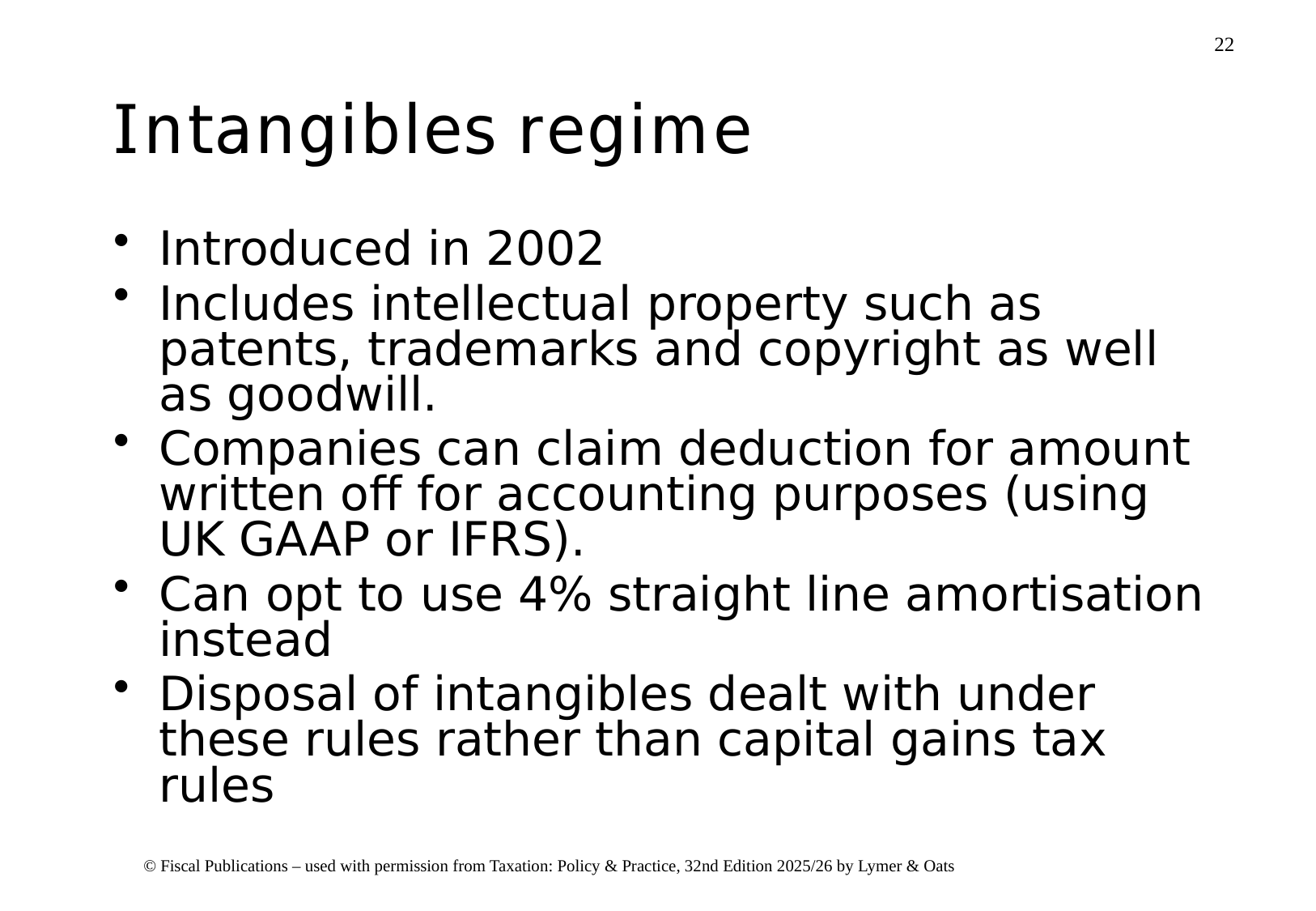

# Intangibles regime
Introduced in 2002
Includes intellectual property such as patents, trademarks and copyright as well as goodwill.
Companies can claim deduction for amount written off for accounting purposes (using UK GAAP or IFRS).
Can opt to use 4% straight line amortisation instead
Disposal of intangibles dealt with under these rules rather than capital gains tax rules